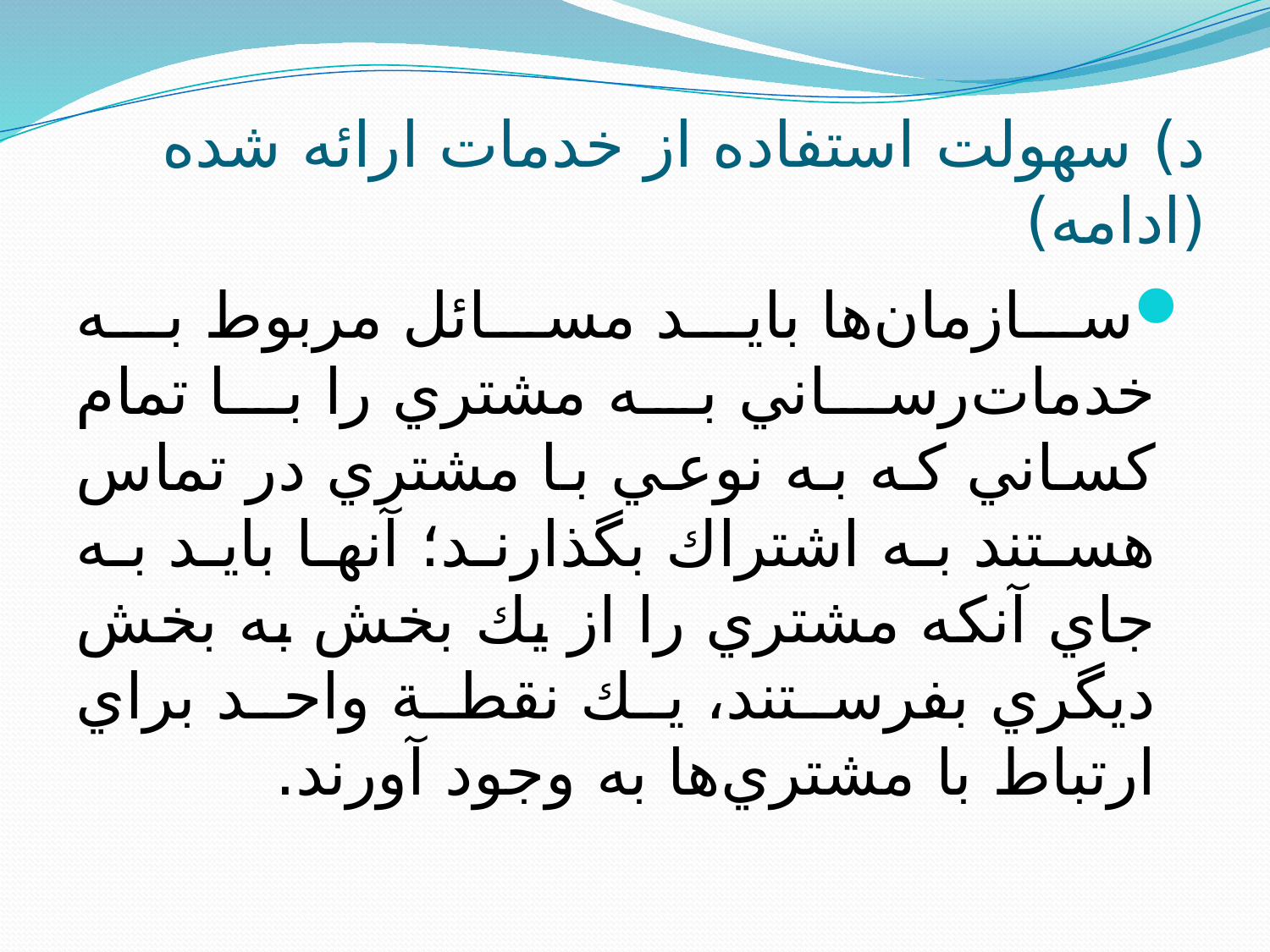

# د) سهولت استفاده از خدمات ارائه شده (ادامه)
سازمان‌ها بايد مسائل مربوط به خدمات‌رساني به مشتري را با تمام كساني كه به نوعي با مشتري در تماس هستند به اشتراك بگذارند؛ آنها بايد به جاي آنكه مشتري را از يك بخش به بخش ديگري بفرستند، يك نقطة واحد براي ارتباط با مشتري‌ها به وجود آورند.